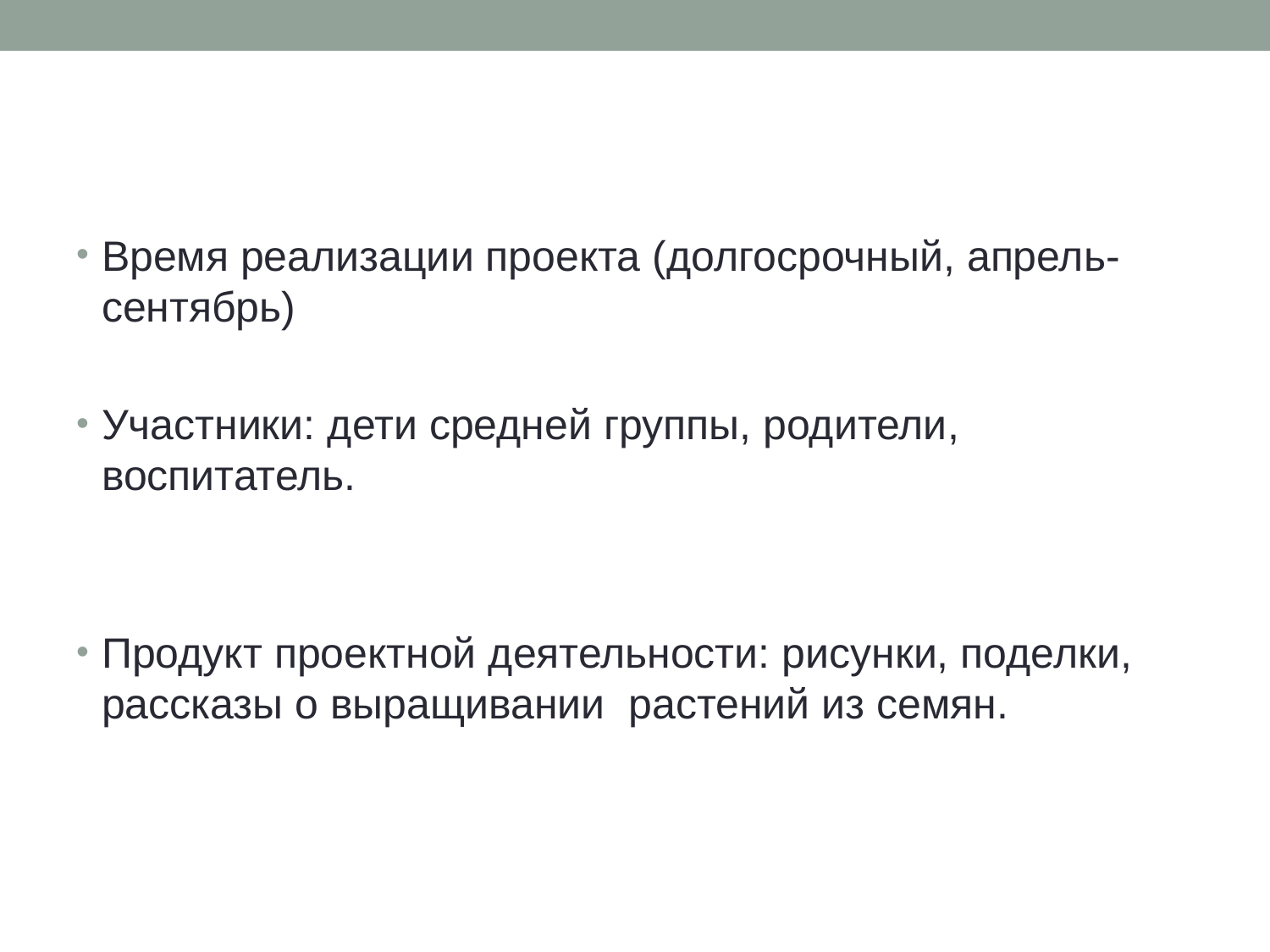

#
Время реализации проекта (долгосрочный, апрель-сентябрь)

Участники: дети средней группы, родители, воспитатель.

Продукт проектной деятельности: рисунки, поделки, рассказы о выращивании  растений из семян.